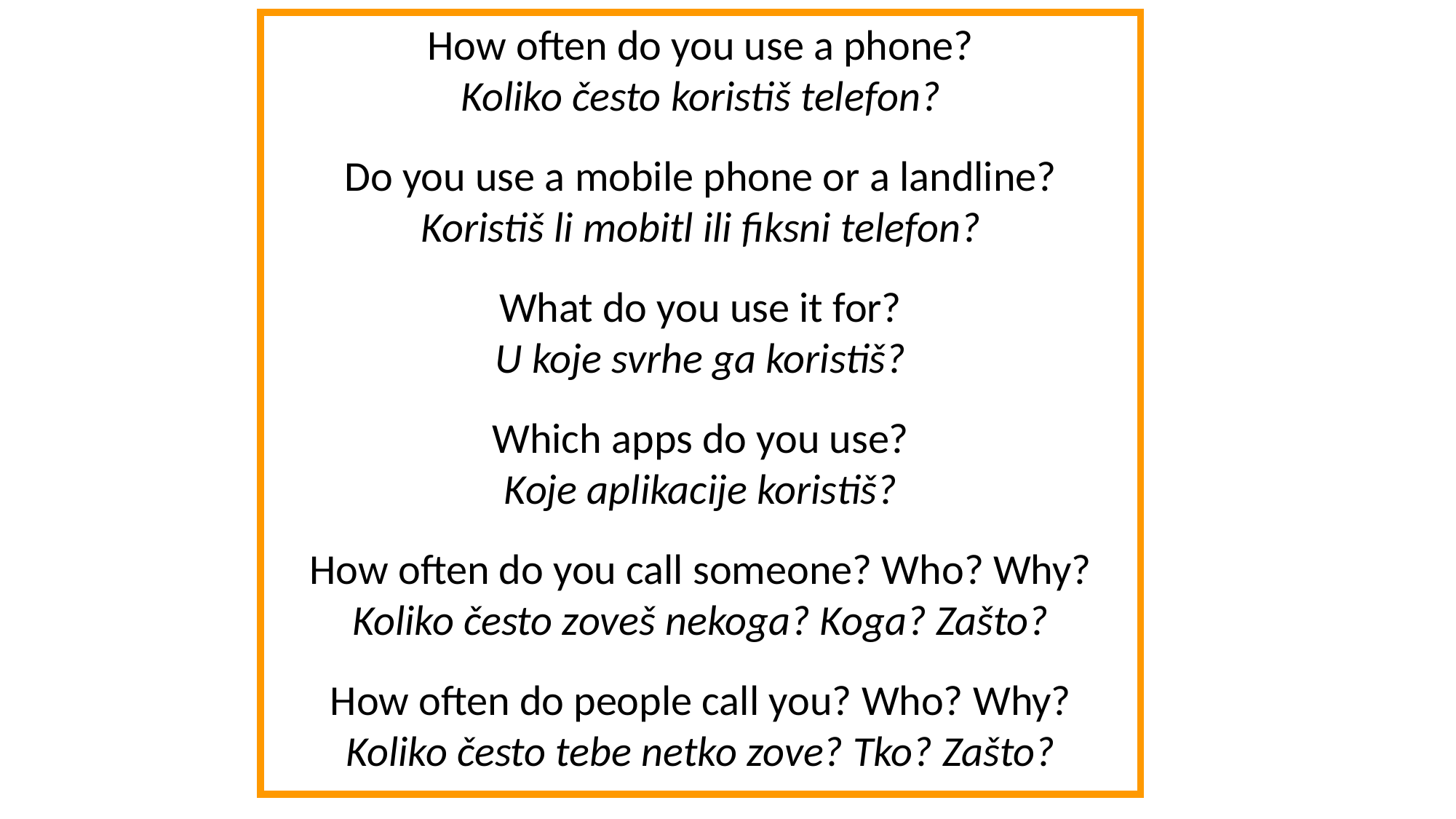

How often do you use a phone?
Koliko često koristiš telefon?

Do you use a mobile phone or a landline?
Koristiš li mobitl ili fiksni telefon?

What do you use it for?
U koje svrhe ga koristiš?

Which apps do you use?
Koje aplikacije koristiš?

How often do you call someone? Who? Why?
Koliko često zoveš nekoga? Koga? Zašto?

How often do people call you? Who? Why?
Koliko često tebe netko zove? Tko? Zašto?